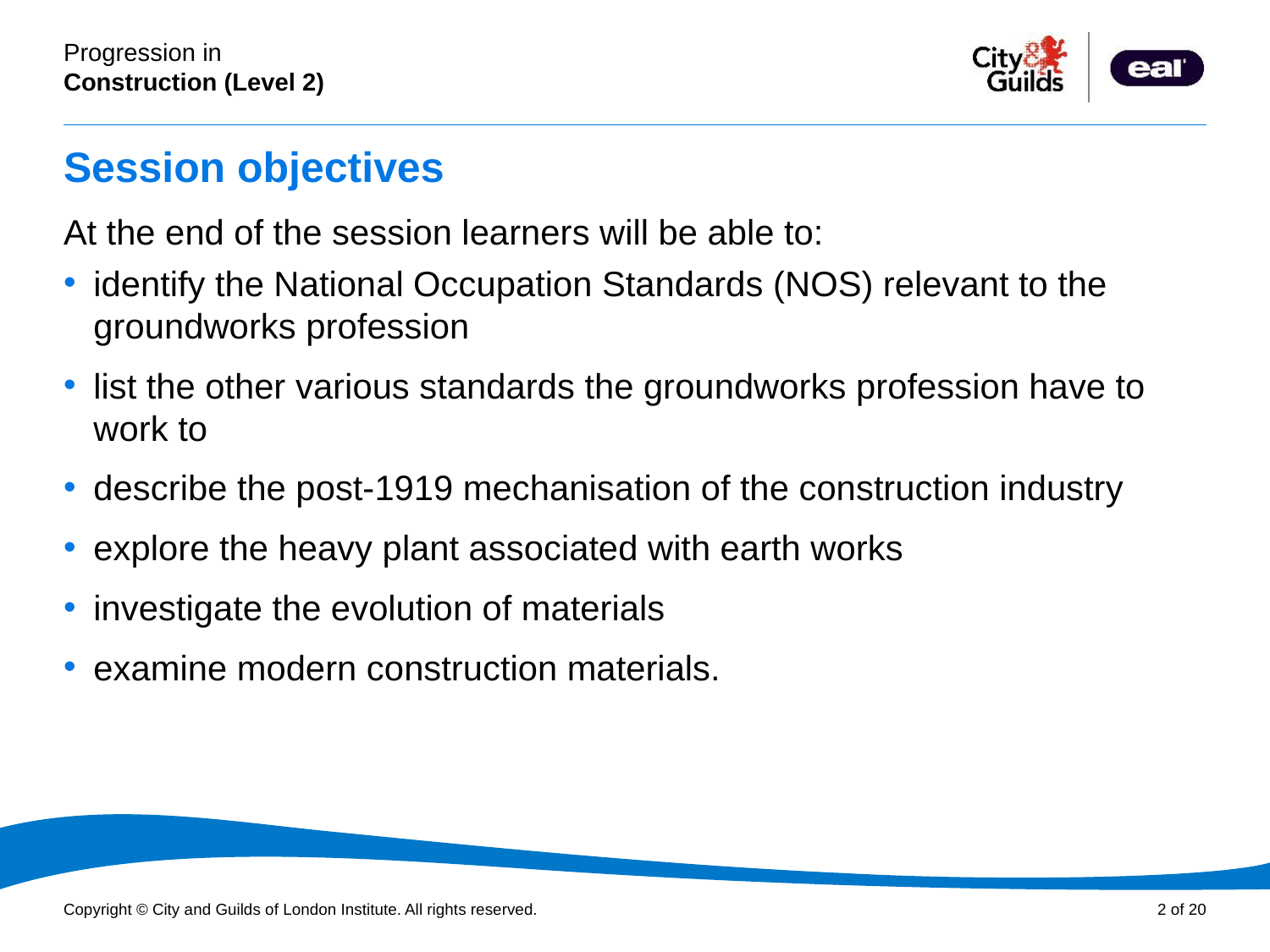

# Session objectives
At the end of the session learners will be able to:
identify the National Occupation Standards (NOS) relevant to the groundworks profession
list the other various standards the groundworks profession have to work to
describe the post-1919 mechanisation of the construction industry
explore the heavy plant associated with earth works
investigate the evolution of materials
examine modern construction materials.